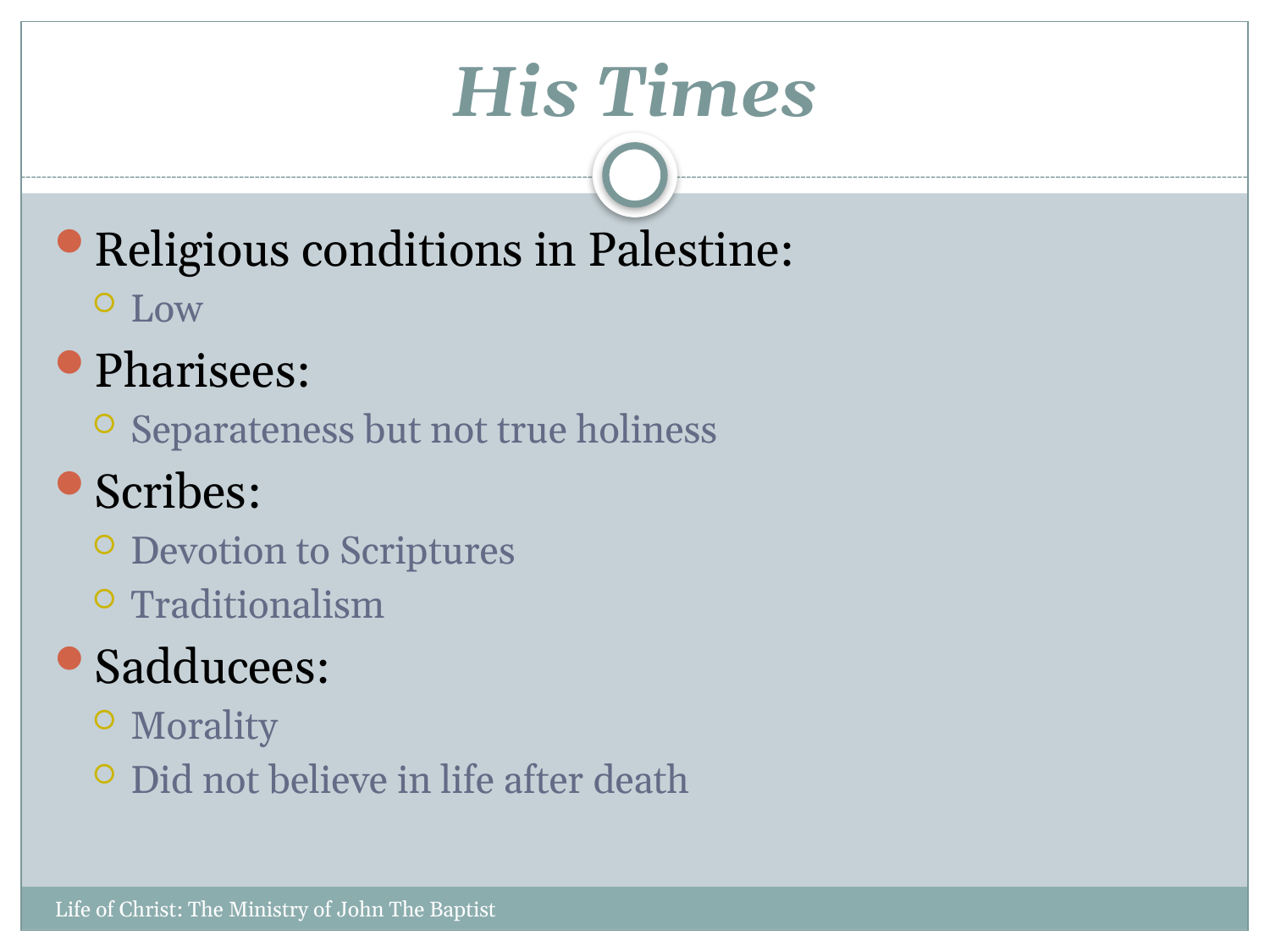

# His Times
Religious conditions in Palestine:
Low
Pharisees:
Separateness but not true holiness
Scribes:
Devotion to Scriptures
Traditionalism
Sadducees:
Morality
Did not believe in life after death

Life of Christ: The Ministry of John The Baptist